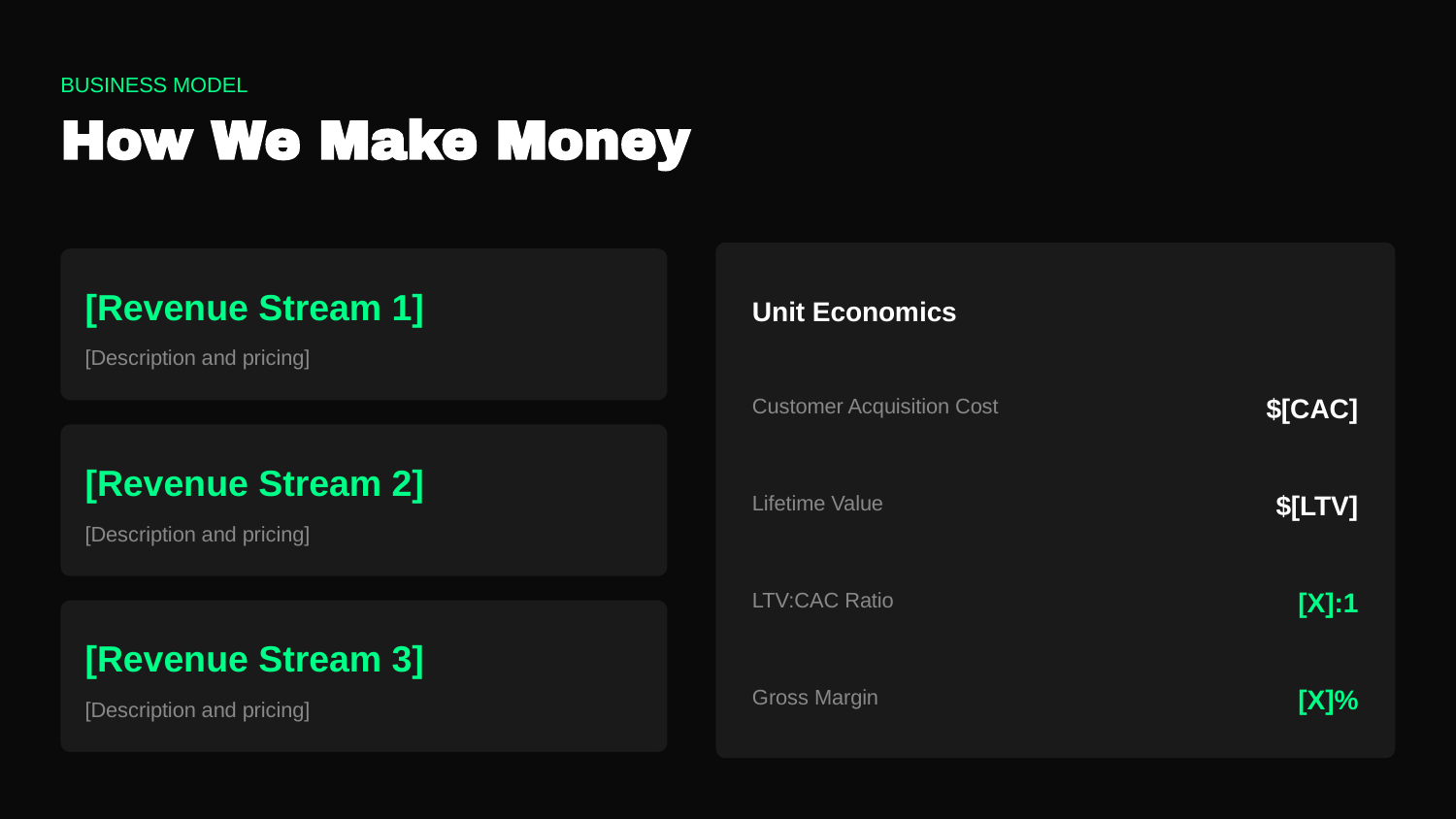

BUSINESS MODEL
How We Make Money

[Revenue Stream 1]
Unit Economics
[Description and pricing]
$[CAC]
Customer Acquisition Cost

[Revenue Stream 2]
$[LTV]
Lifetime Value
[Description and pricing]
[X]:1
LTV:CAC Ratio

[Revenue Stream 3]
[X]%
Gross Margin
[Description and pricing]